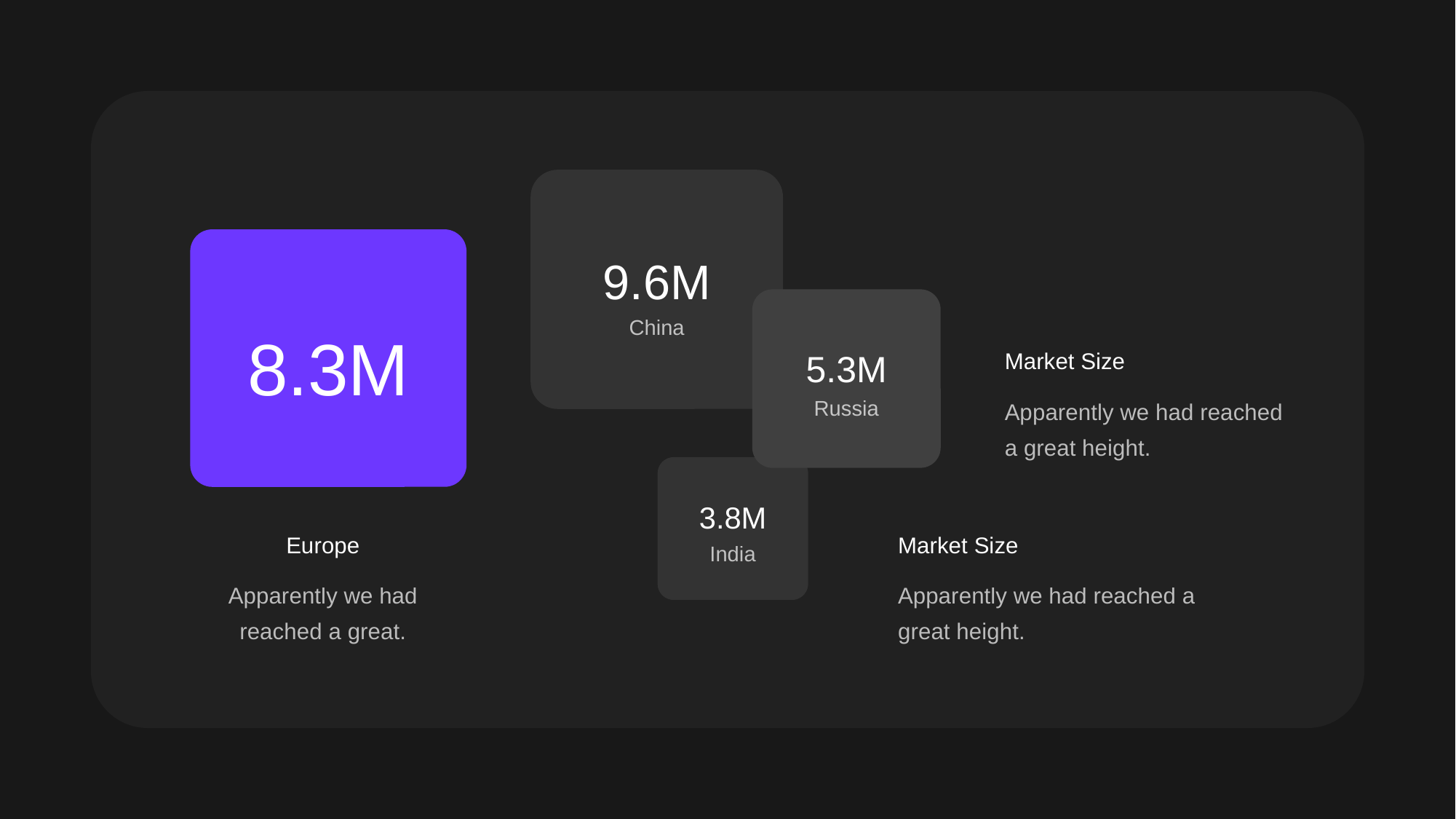

9.6M
China
8.3M
5.3M
Russia
Market Size
Apparently we had reached a great height.
3.8M
India
Europe
Apparently we had reached a great.
Market Size
Apparently we had reached a great height.